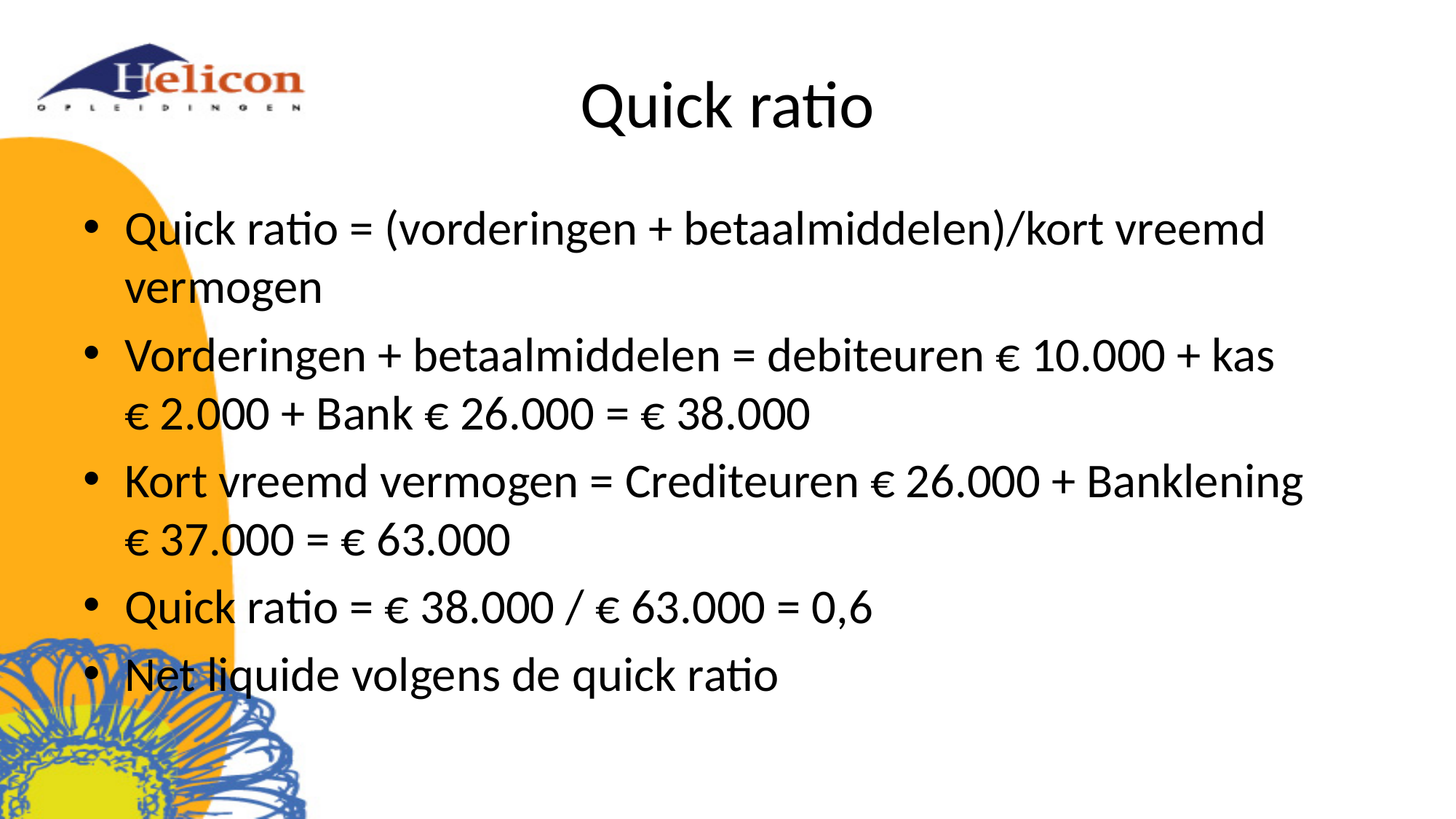

# Quick ratio
Quick ratio = (vorderingen + betaalmiddelen)/kort vreemd vermogen
Vorderingen + betaalmiddelen = debiteuren € 10.000 + kas       € 2.000 + Bank € 26.000 = € 38.000
Kort vreemd vermogen = Crediteuren € 26.000 + Banklening    € 37.000 = € 63.000
Quick ratio = € 38.000 / € 63.000 = 0,6
Net liquide volgens de quick ratio